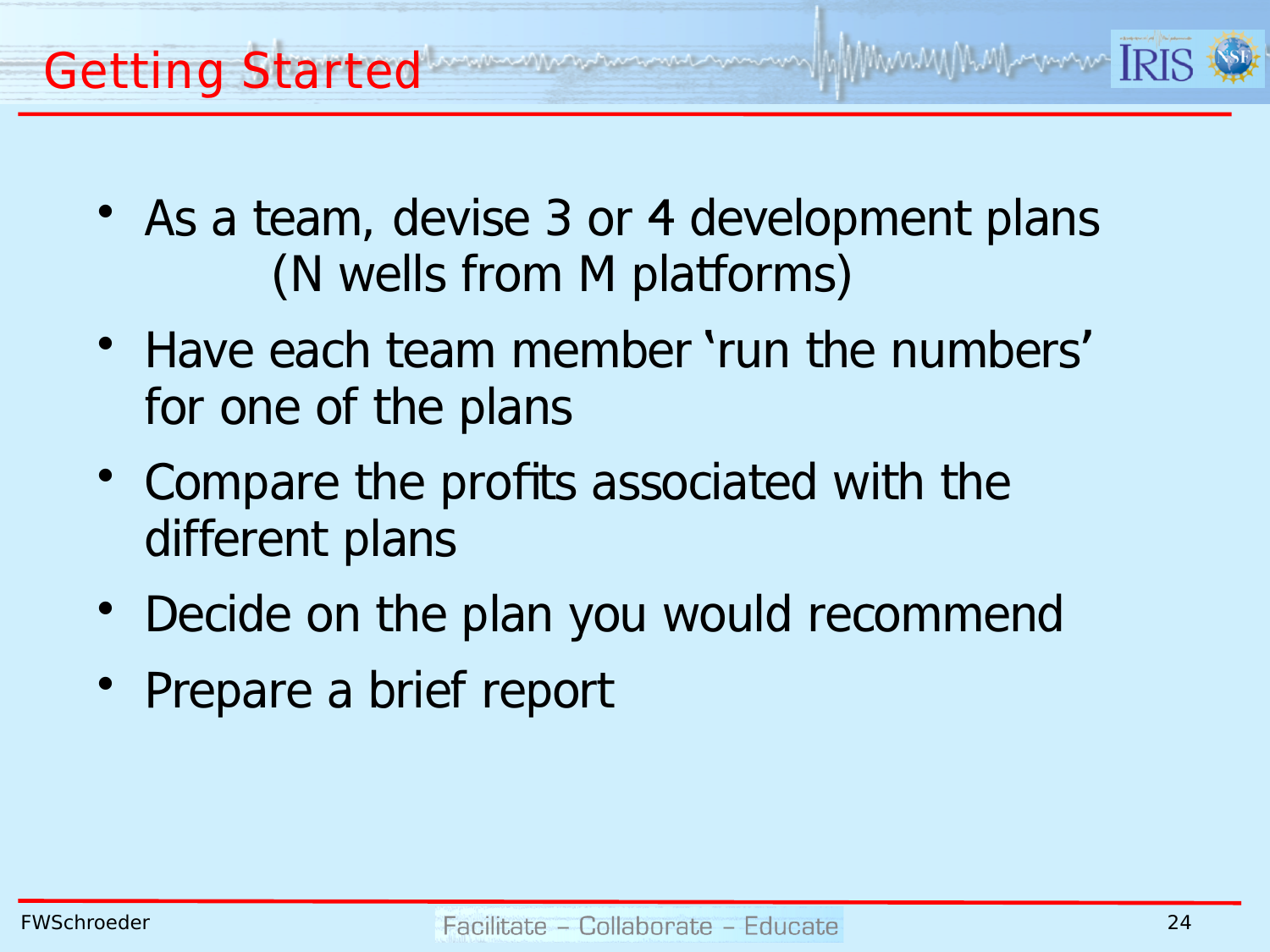

# Getting Started
As a team, devise 3 or 4 development plans    	(N wells from M platforms)
Have each team member ‘run the numbers’ for one of the plans
Compare the profits associated with the different plans
Decide on the plan you would recommend
Prepare a brief report